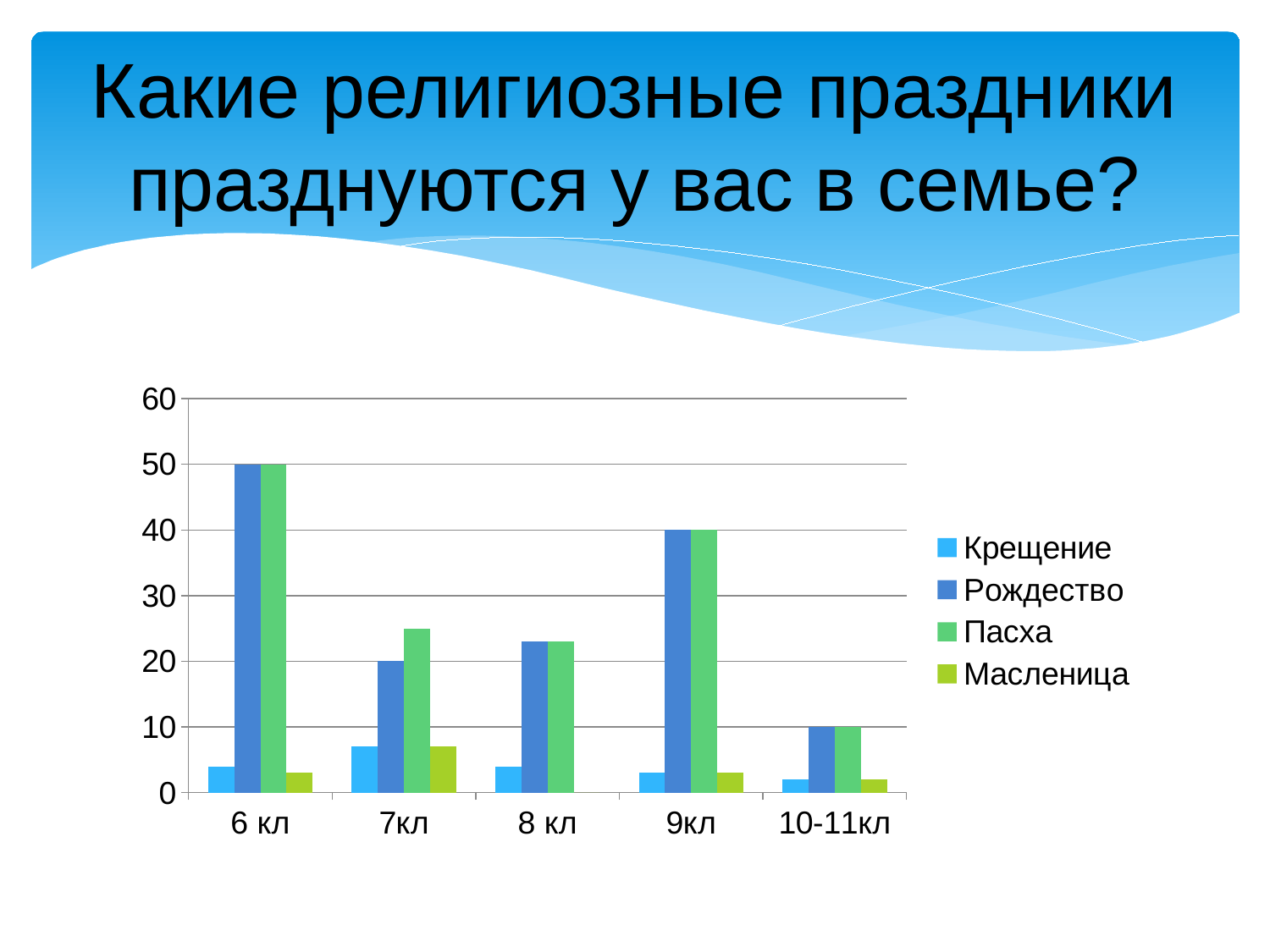

# Какие религиозные праздники празднуются у вас в семье?

### Chart

| Category | Крещение | Рождество | Пасха | Масленица |
|---|---|---|---|---|
| 6 кл | 4.0 | 50.0 | 50.0 | 3.0 |
| 7кл | 7.0 | 20.0 | 25.0 | 7.0 |
| 8 кл | 4.0 | 23.0 | 23.0 | 0.0 |
| 9кл | 3.0 | 40.0 | 40.0 | 3.0 |
| 10-11кл | 2.0 | 10.0 | 10.0 | 2.0 |